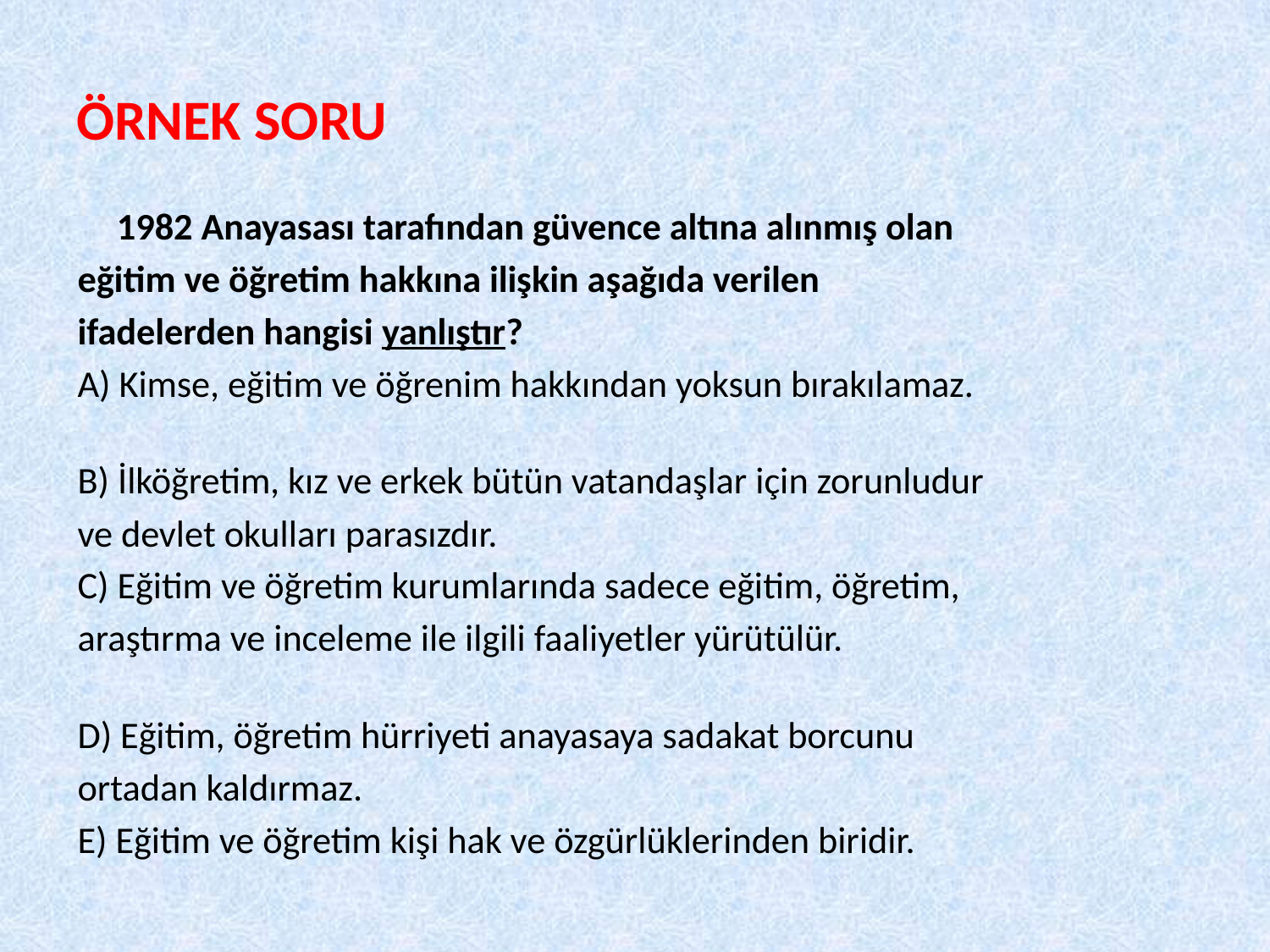

# ÖRNEK SORU
	1982 Anayasası tarafından güvence altına alınmış olan
eğitim ve öğretim hakkına ilişkin aşağıda verilen
ifadelerden hangisi yanlıştır?
A) Kimse, eğitim ve öğrenim hakkından yoksun bırakılamaz.
B) İlköğretim, kız ve erkek bütün vatandaşlar için zorunludur
ve devlet okulları parasızdır.
C) Eğitim ve öğretim kurumlarında sadece eğitim, öğretim,
araştırma ve inceleme ile ilgili faaliyetler yürütülür.
D) Eğitim, öğretim hürriyeti anayasaya sadakat borcunu
ortadan kaldırmaz.
E) Eğitim ve öğretim kişi hak ve özgürlüklerinden biridir.